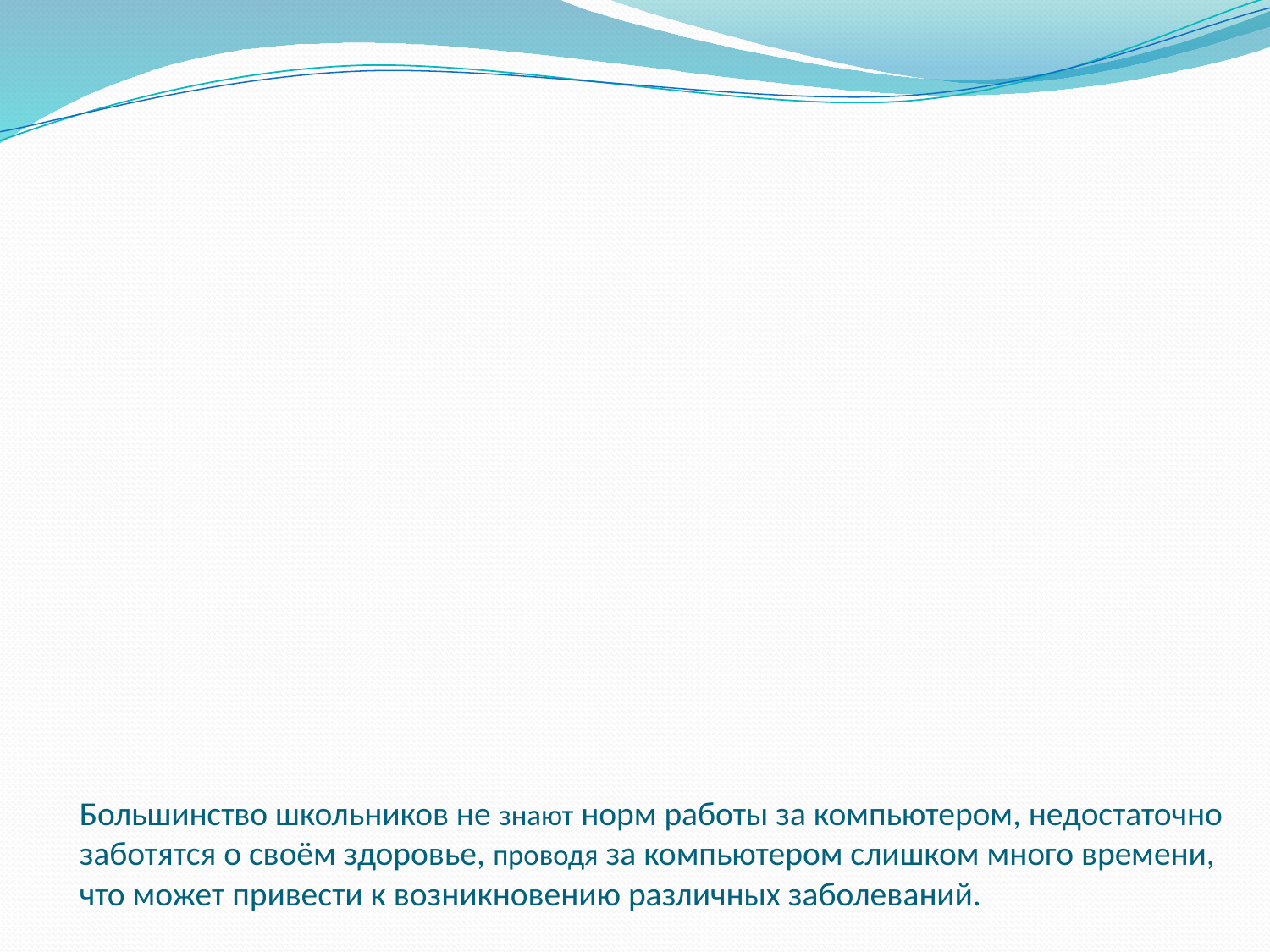

# Большинство школьников не знают норм работы за компьютером, недостаточно заботятся о своём здоровье, проводя за компьютером слишком много времени, что может привести к возникновению различных заболеваний.

[unsupported chart]